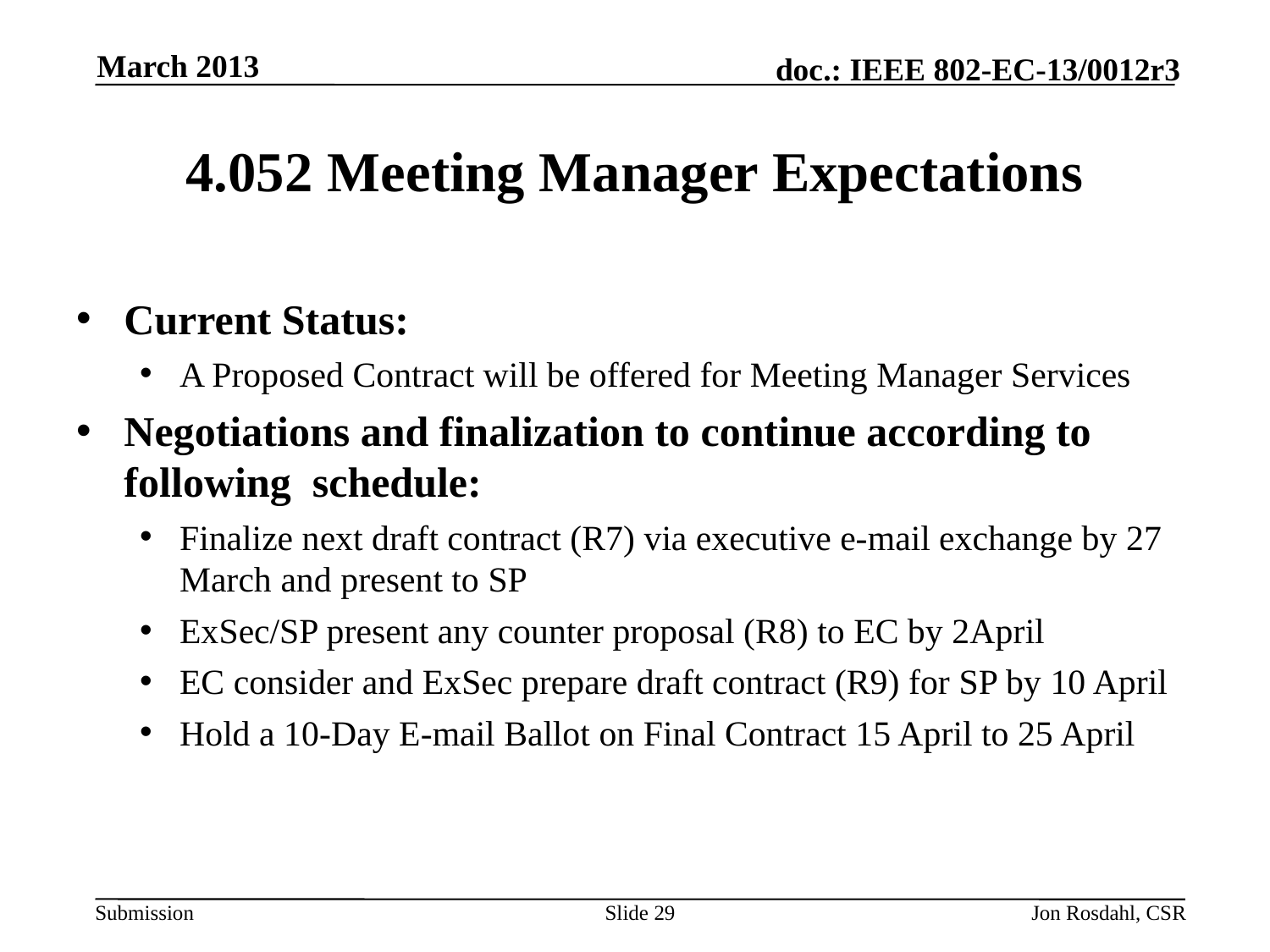

March 2013
# 4.052 Meeting Manager Expectations
Current Status:
A Proposed Contract will be offered for Meeting Manager Services
Negotiations and finalization to continue according to following  schedule:
Finalize next draft contract (R7) via executive e-mail exchange by 27 March and present to SP
ExSec/SP present any counter proposal (R8) to EC by 2April
EC consider and ExSec prepare draft contract (R9) for SP by 10 April
Hold a 10-Day E-mail Ballot on Final Contract 15 April to 25 April
Slide 29
Jon Rosdahl, CSR